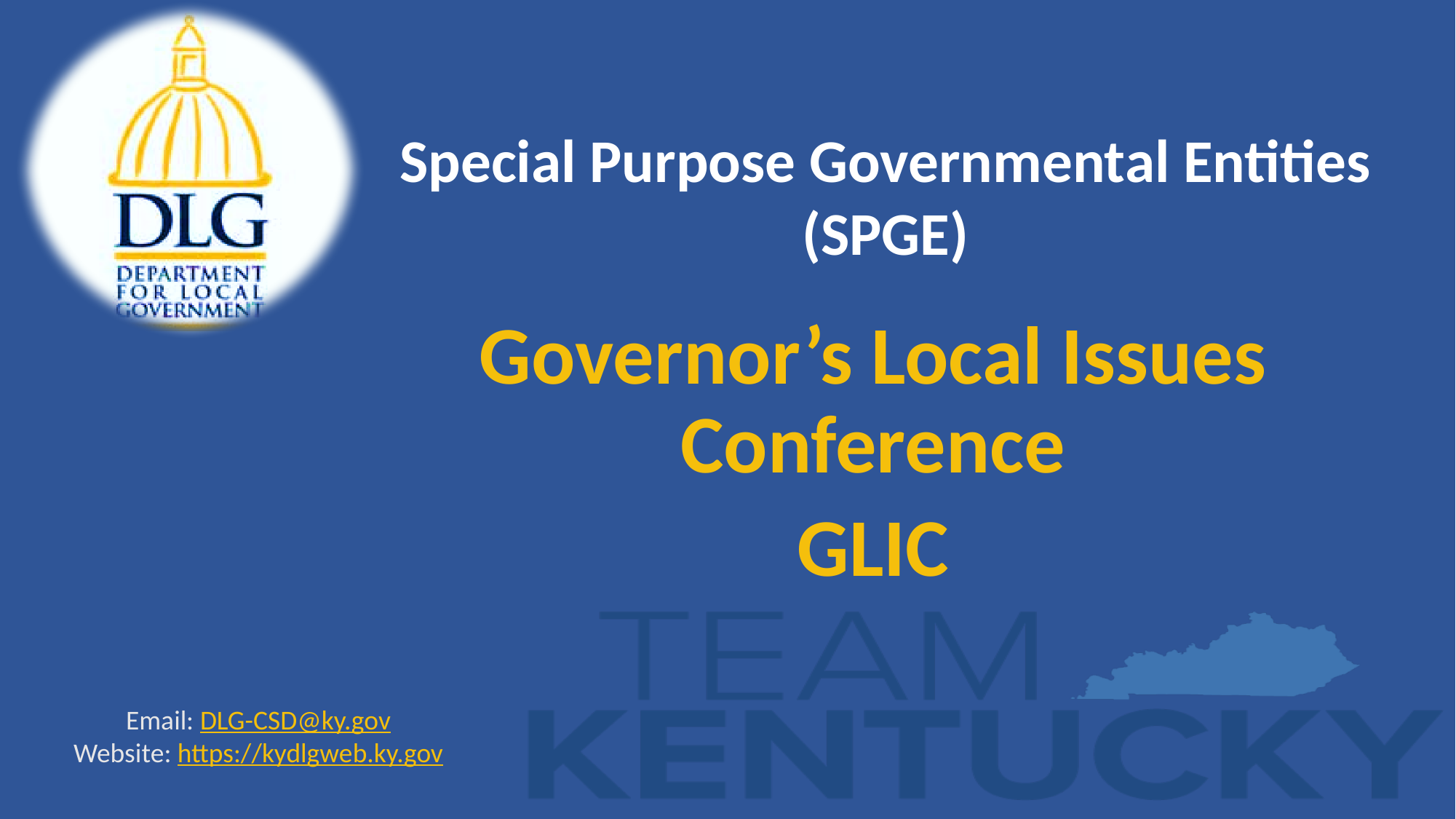

Special Purpose Governmental Entities (SPGE)
Governor’s Local Issues Conference
GLIC

Email: DLG-CSD@ky.gov
Website: https://kydlgweb.ky.gov